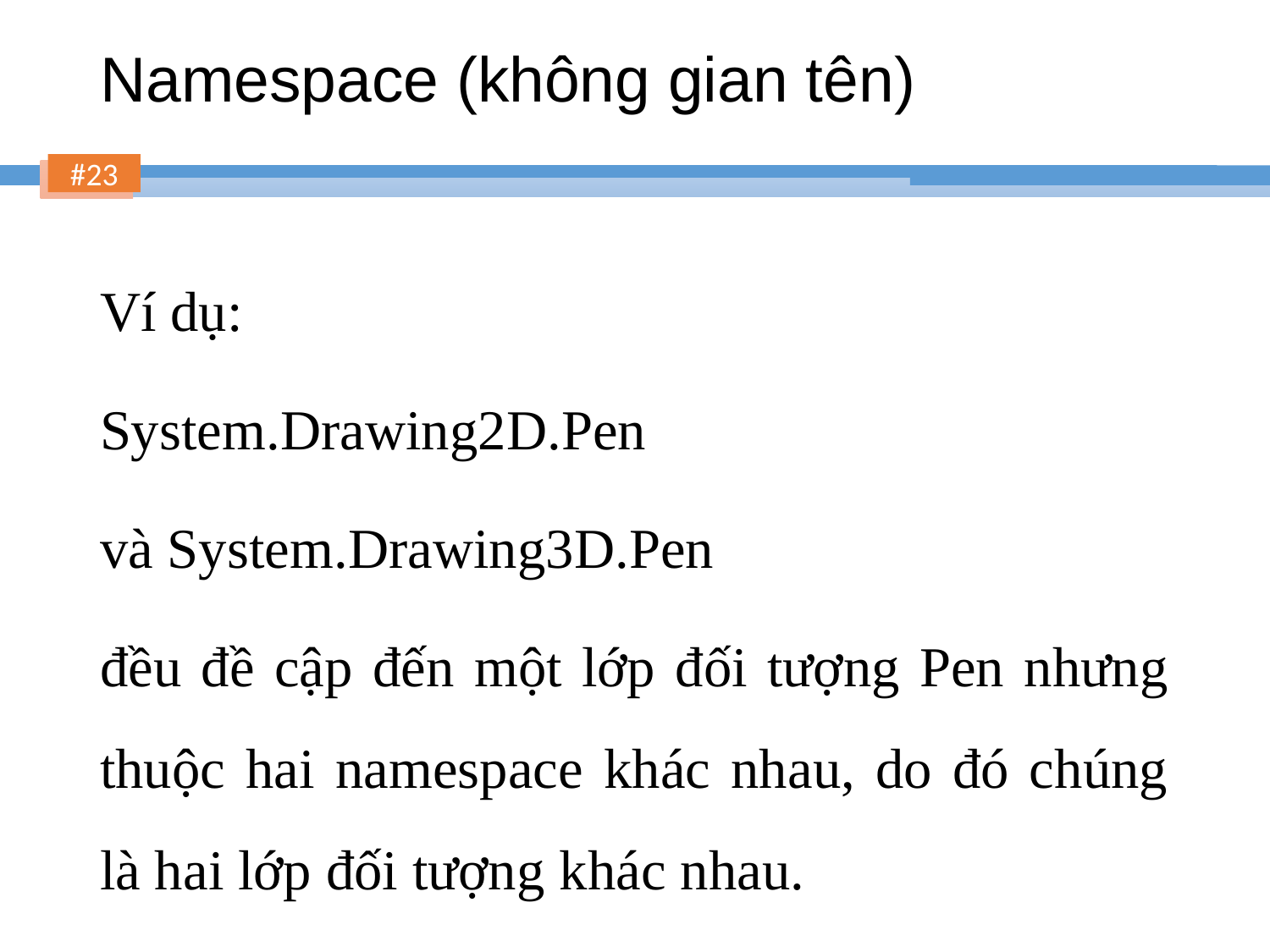

# Namespace (không gian tên)

Ví dụ:
System.Drawing2D.Pen
và System.Drawing3D.Pen
đều đề cập đến một lớp đối tượng Pen nhưng thuộc hai namespace khác nhau, do đó chúng là hai lớp đối tượng khác nhau.